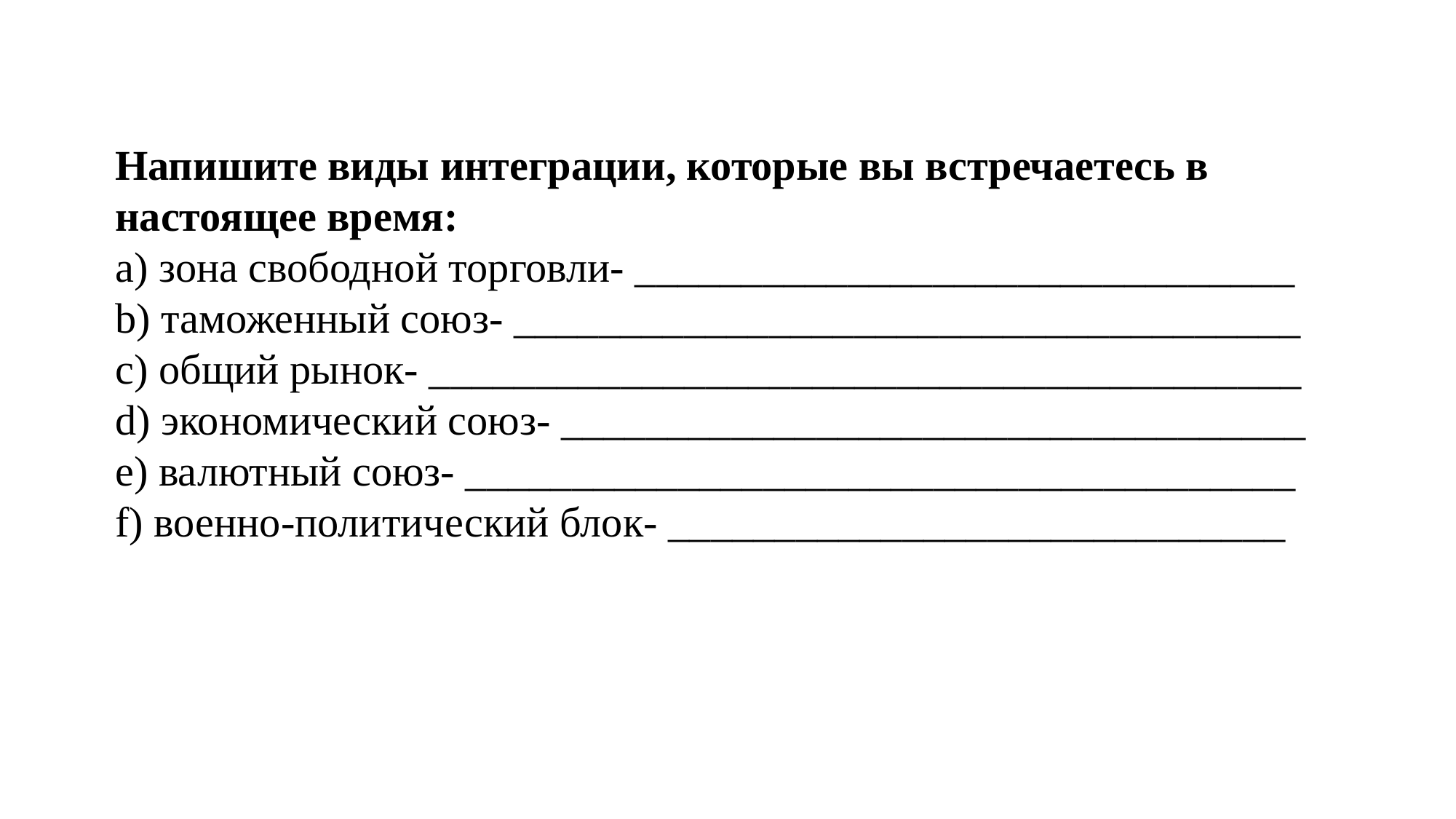

Напишите виды интеграции, которые вы встречаетесь в настоящее время:
a) зона свободной торговли- _______________________________
b) таможенный союз- _____________________________________
c) общий рынок- _________________________________________
d) экономический союз- ___________________________________
e) валютный союз- _______________________________________
f) военно-политический блок- _____________________________